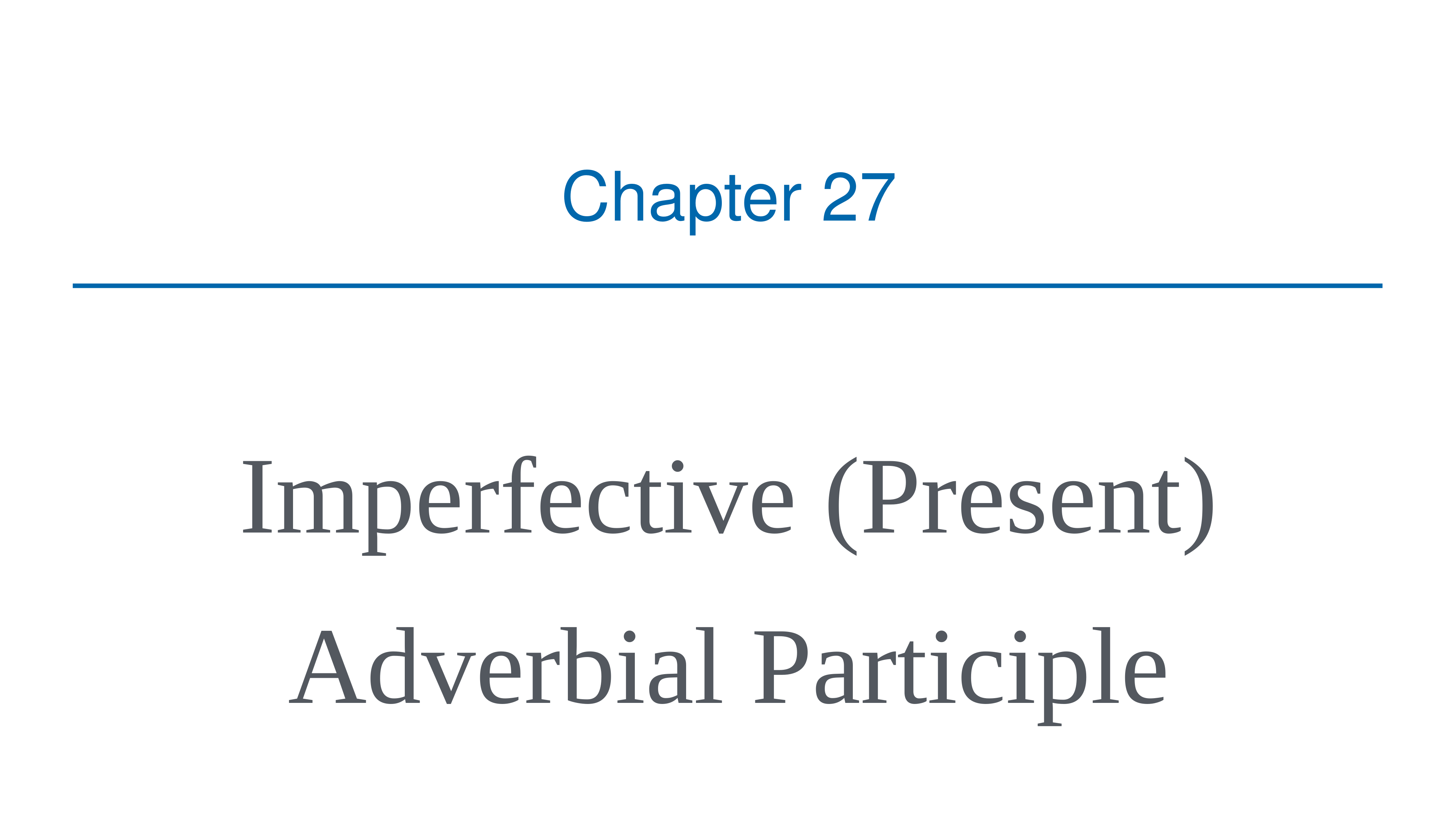

# Chapter 27
Imperfective (Present) Adverbial Participle